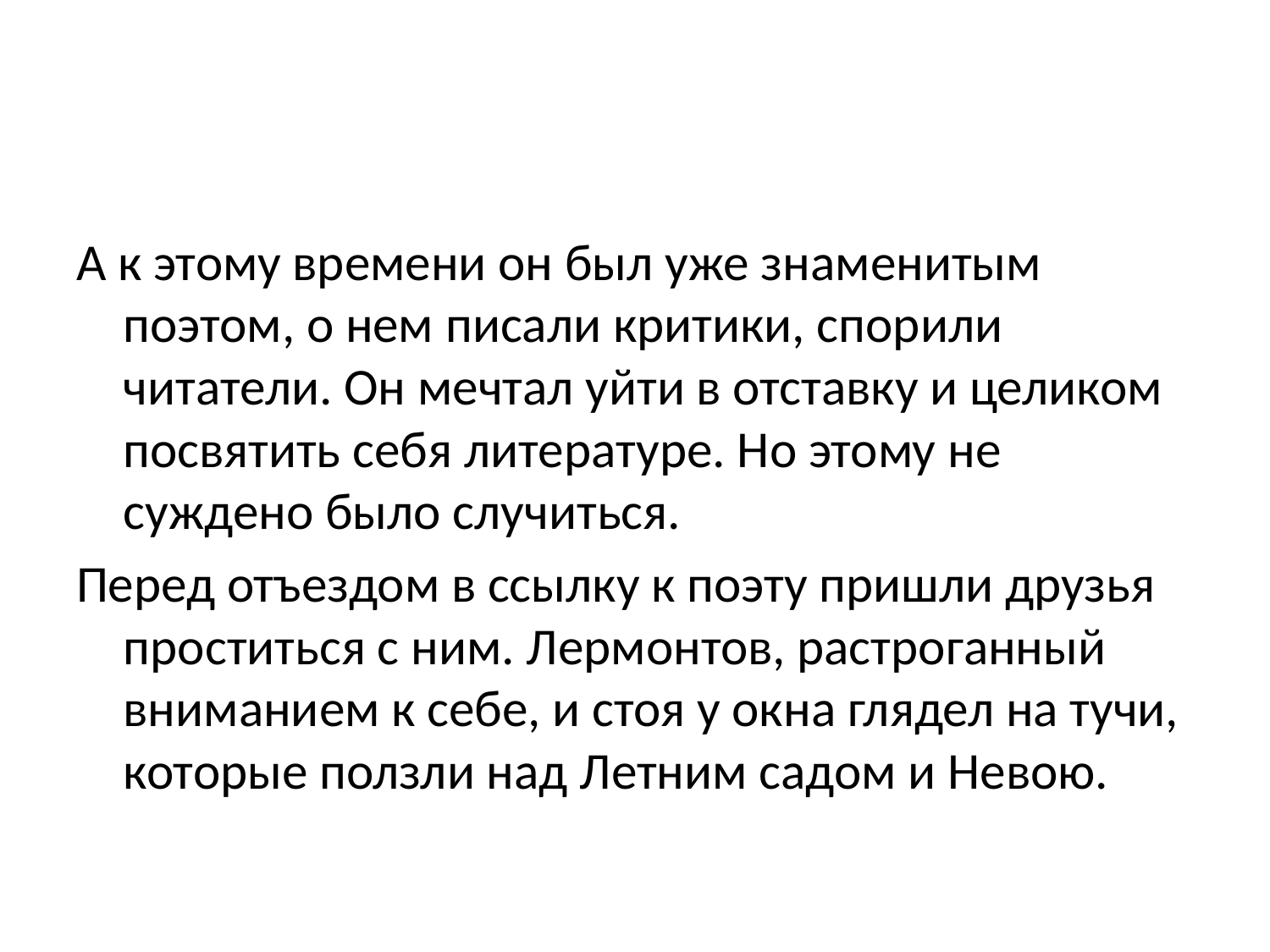

#
А к этому времени он был уже знаменитым поэтом, о нем писали критики, спорили читатели. Он мечтал уйти в отставку и целиком посвятить себя литературе. Но этому не суждено было случиться.
Перед отъездом в ссылку к поэту пришли друзья проститься с ним. Лермонтов, растроганный вниманием к себе, и стоя у окна глядел на тучи, которые ползли над Летним садом и Невою.